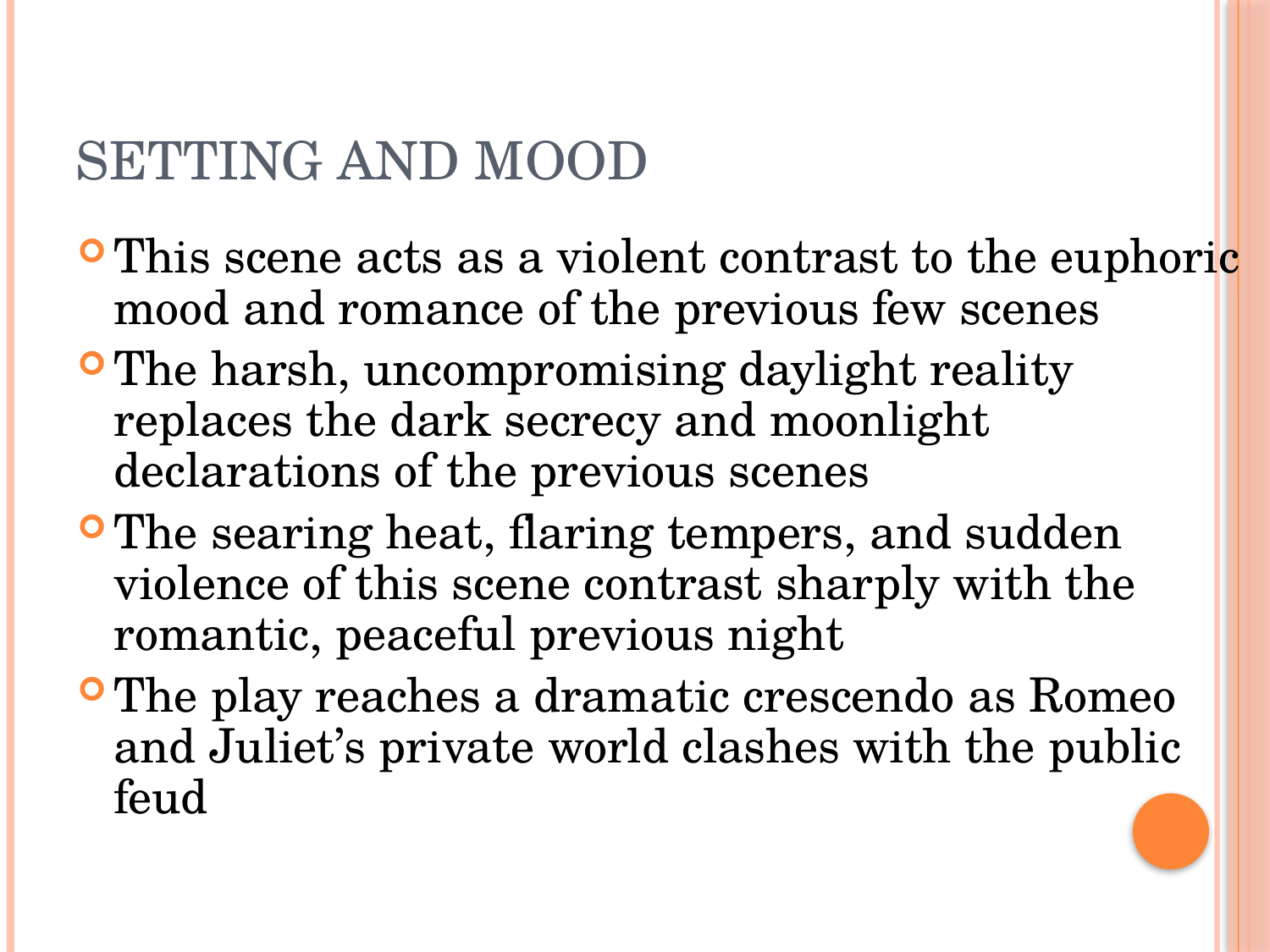

# Setting and Mood
This scene acts as a violent contrast to the euphoric mood and romance of the previous few scenes
The harsh, uncompromising daylight reality replaces the dark secrecy and moonlight declarations of the previous scenes
The searing heat, flaring tempers, and sudden violence of this scene contrast sharply with the romantic, peaceful previous night
The play reaches a dramatic crescendo as Romeo and Juliet’s private world clashes with the public feud